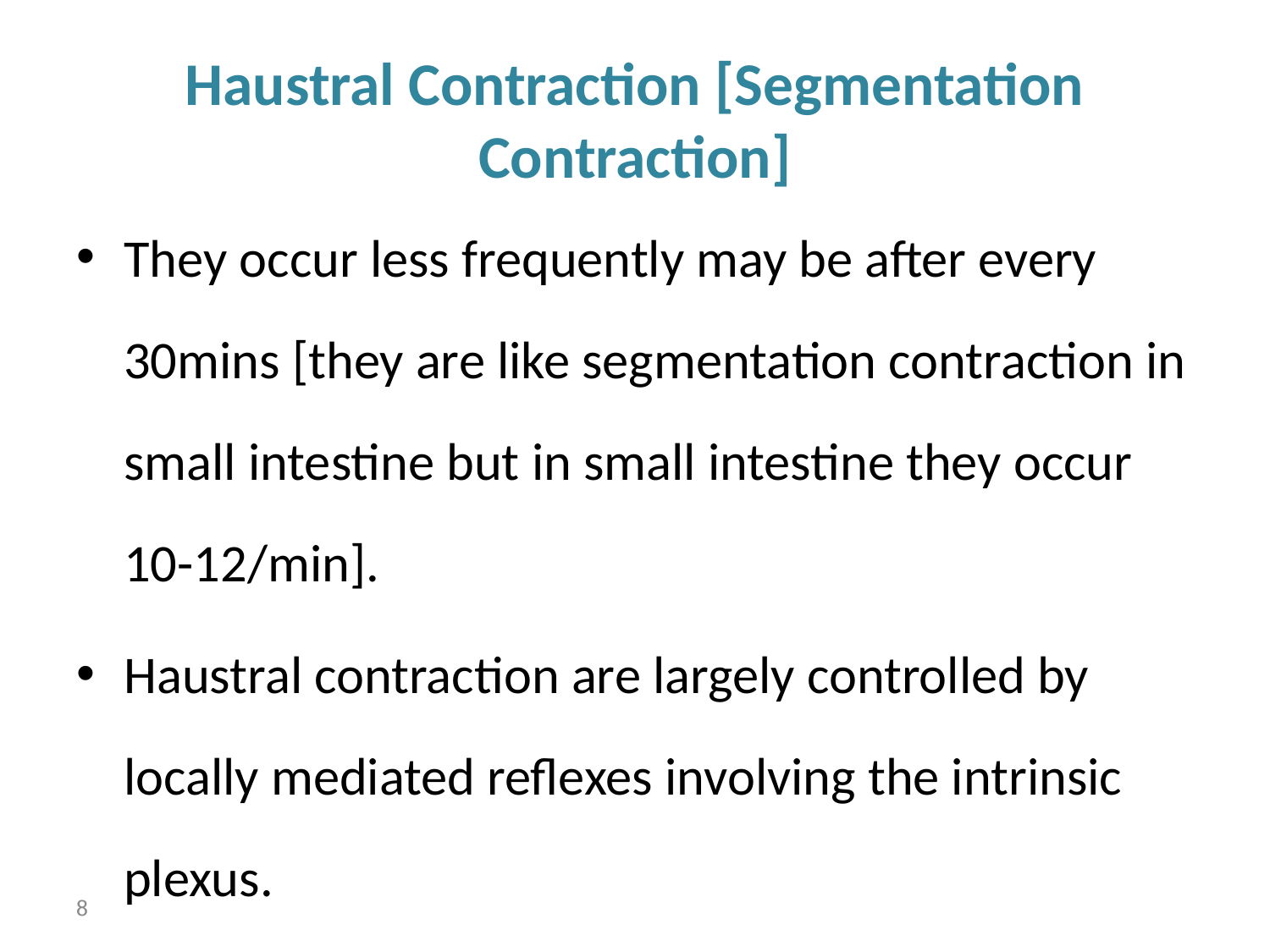

# Haustral Contraction [Segmentation Contraction]
They occur less frequently may be after every 30mins [they are like segmentation contraction in small intestine but in small intestine they occur 10-12/min].
Haustral contraction are largely controlled by locally mediated reflexes involving the intrinsic plexus.
8